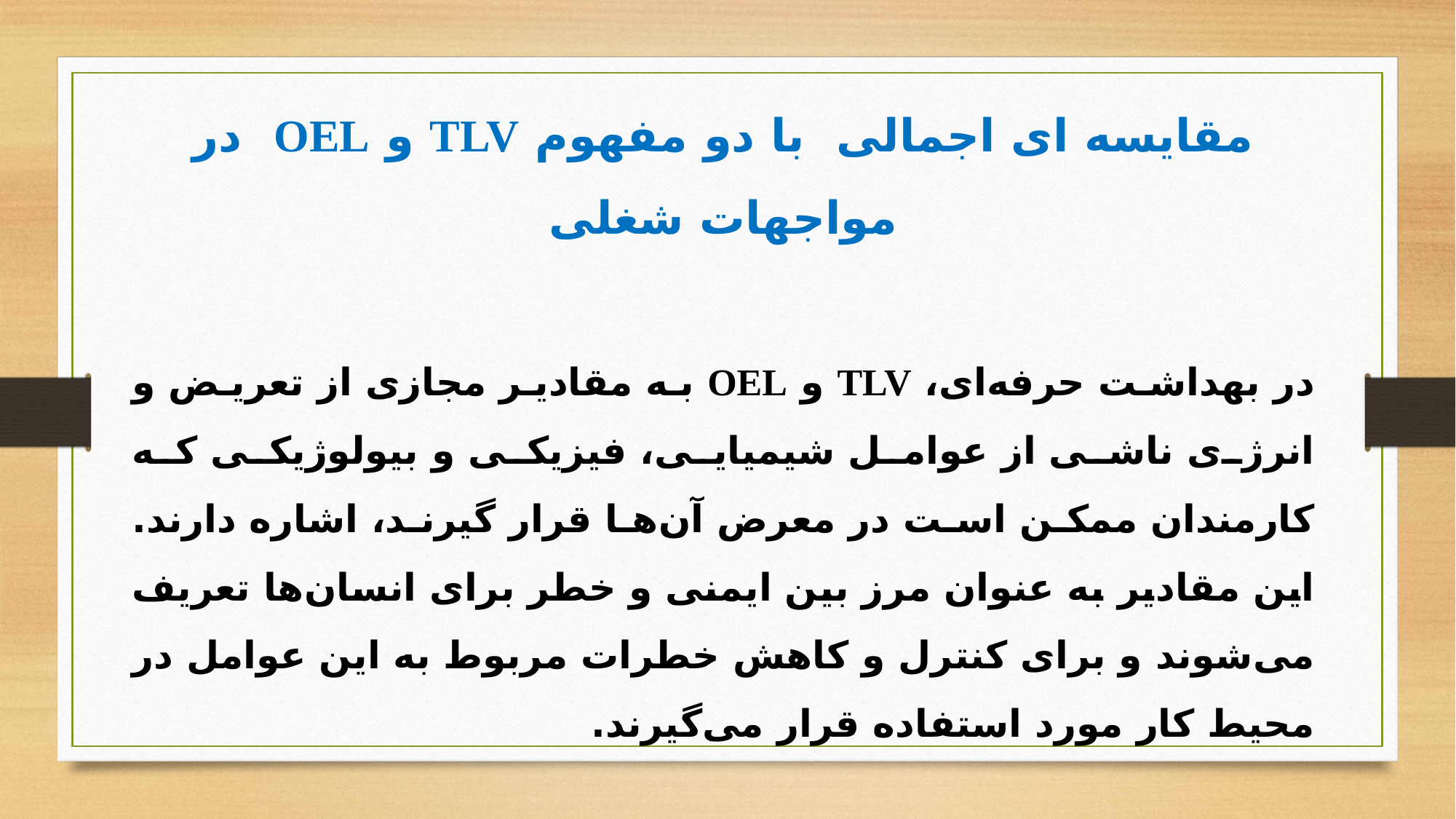

مقایسه ای اجمالی  با دو مفهوم TLV و OEL  در مواجهات شغلی

در بهداشت حرفه‌ای، TLV و OEL به مقادیر مجازی از تعریض و انرژی ناشی از عوامل شیمیایی، فیزیکی و بیولوژیکی که کارمندان ممکن است در معرض آن‌ها قرار گیرند، اشاره دارند. این مقادیر به عنوان مرز بین ایمنی و خطر برای انسان‌ها تعریف می‌شوند و برای کنترل و کاهش خطرات مربوط به این عوامل در محیط کار مورد استفاده قرار می‌گیرند.